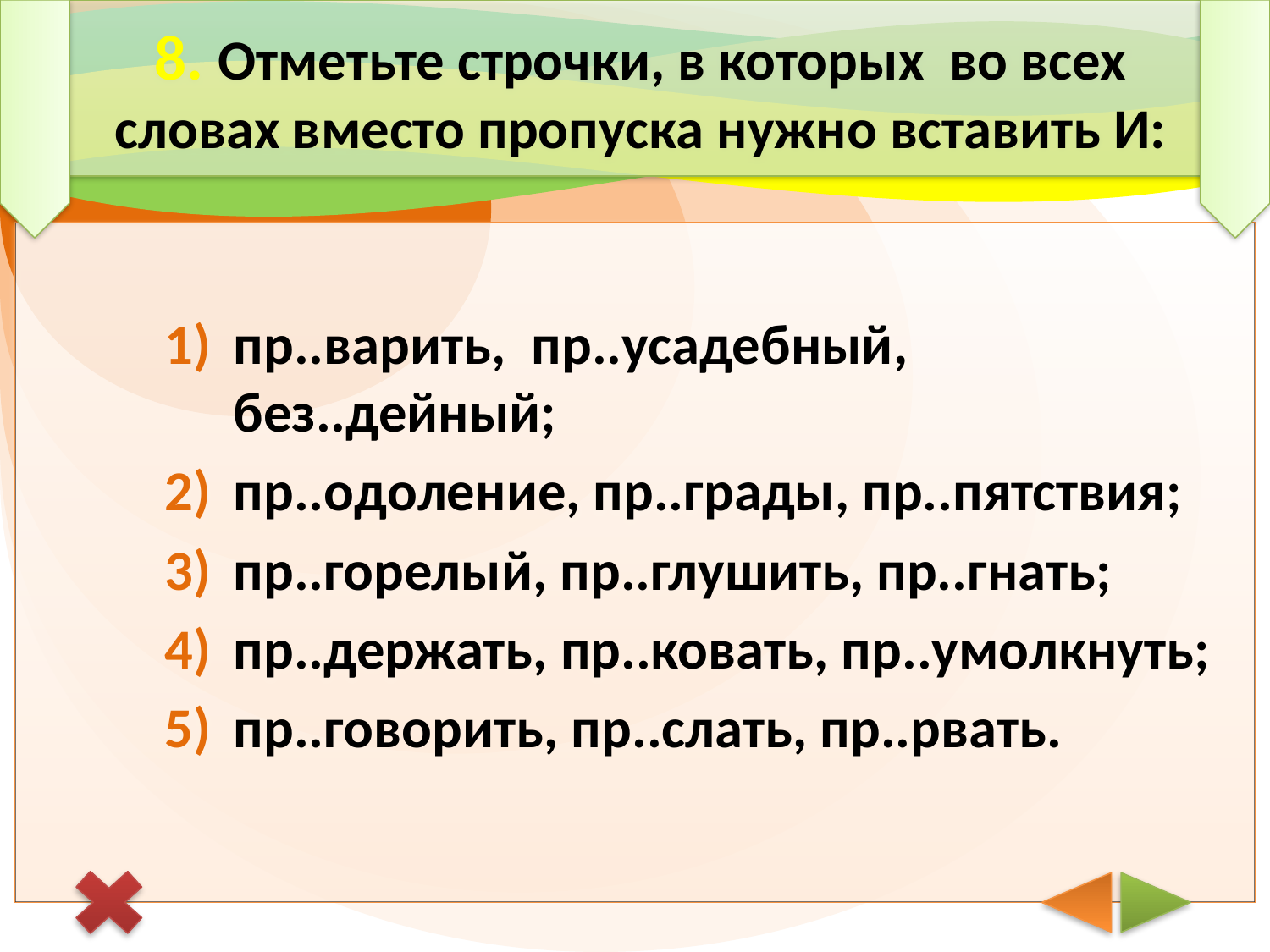

# 8. Отметьте строчки, в которых  во всех словах вместо пропуска нужно вставить И:

пр..варить,  пр..усадебный, без..дейный;
пр..одоление, пр..грады, пр..пятствия;
пр..горелый, пр..глушить, пр..гнать;
пр..держать, пр..ковать, пр..умолкнуть;
пр..говорить, пр..слать, пр..рвать.